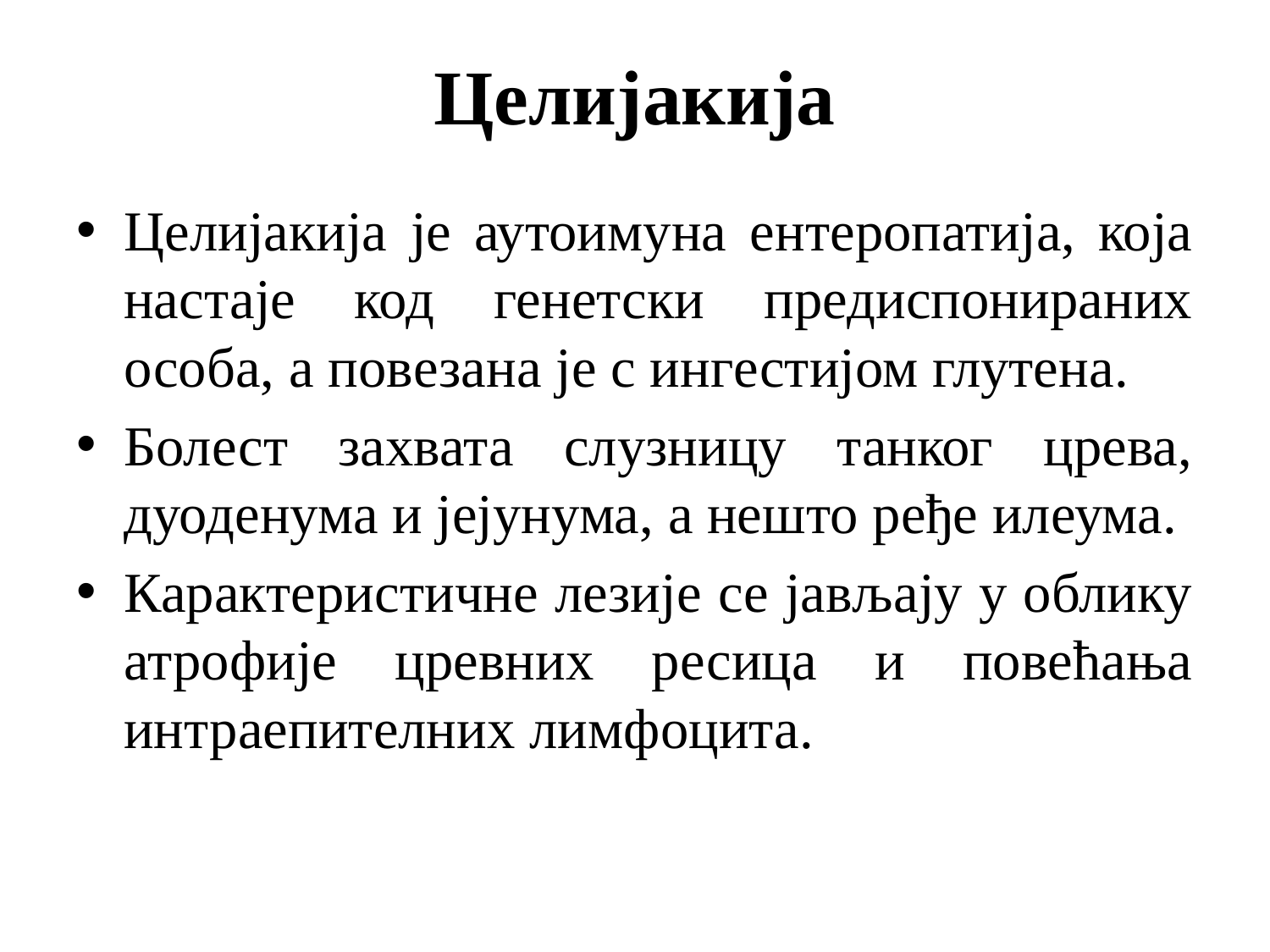

# Целијакија
Целијакија је аутоимуна ентеропатија, која настаје код генетски предиспонираних особа, а повезана је с ингестијом глутена.
Болест захвата слузницу танког црева, дуоденума и јејунума, а нешто ређе илеума.
Карактеристичне лезије се јављају у облику атрофије цревних ресица и повећања интраепителних лимфоцита.